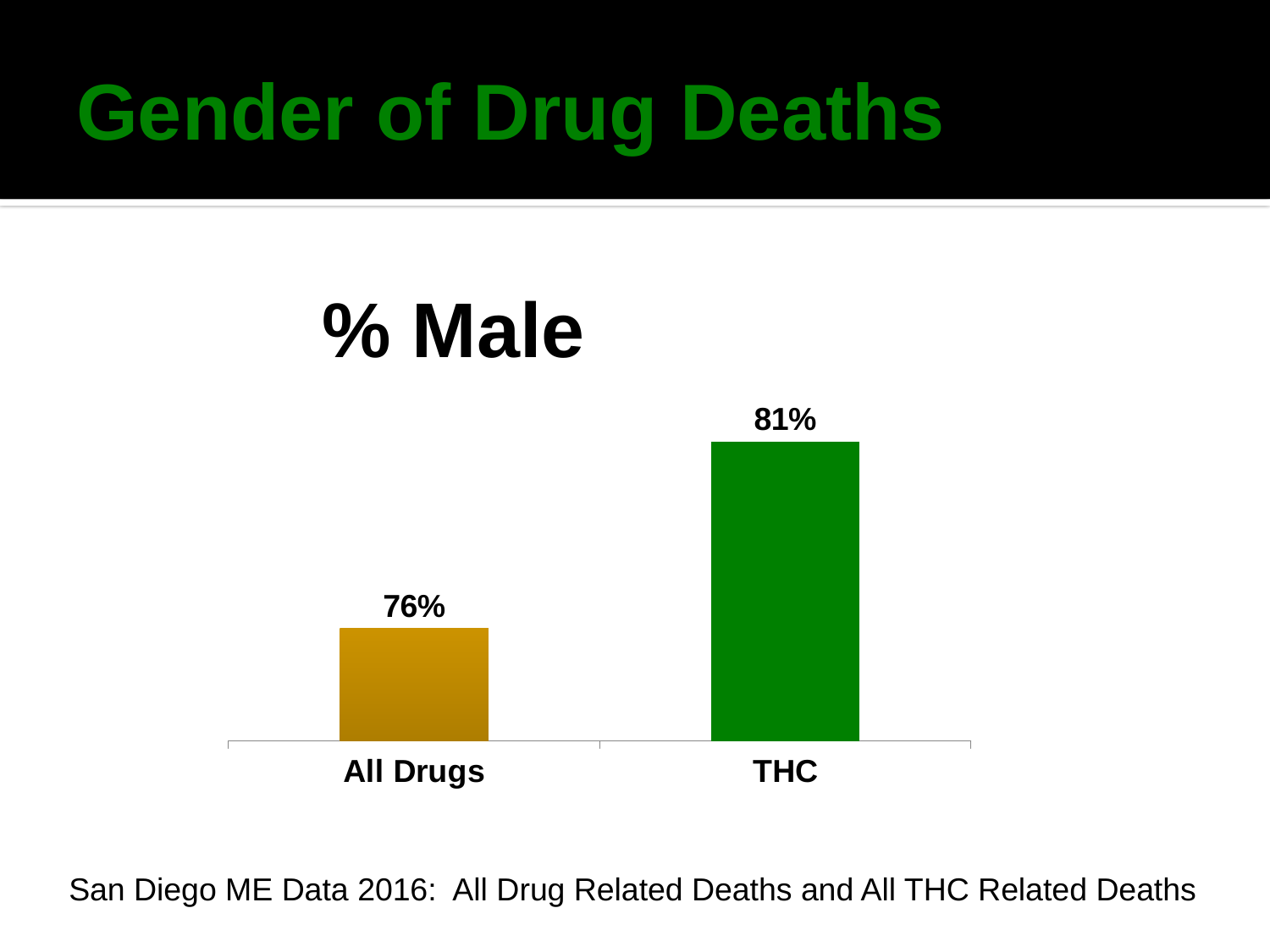

# Gender of Drug Deaths

### Chart: % Male

| Category | %Male |
|---|---|
| All Drugs | 0.76 |
| THC | 0.81 |
San Diego ME Data 2016:  All Drug Related Deaths and All THC Related Deaths